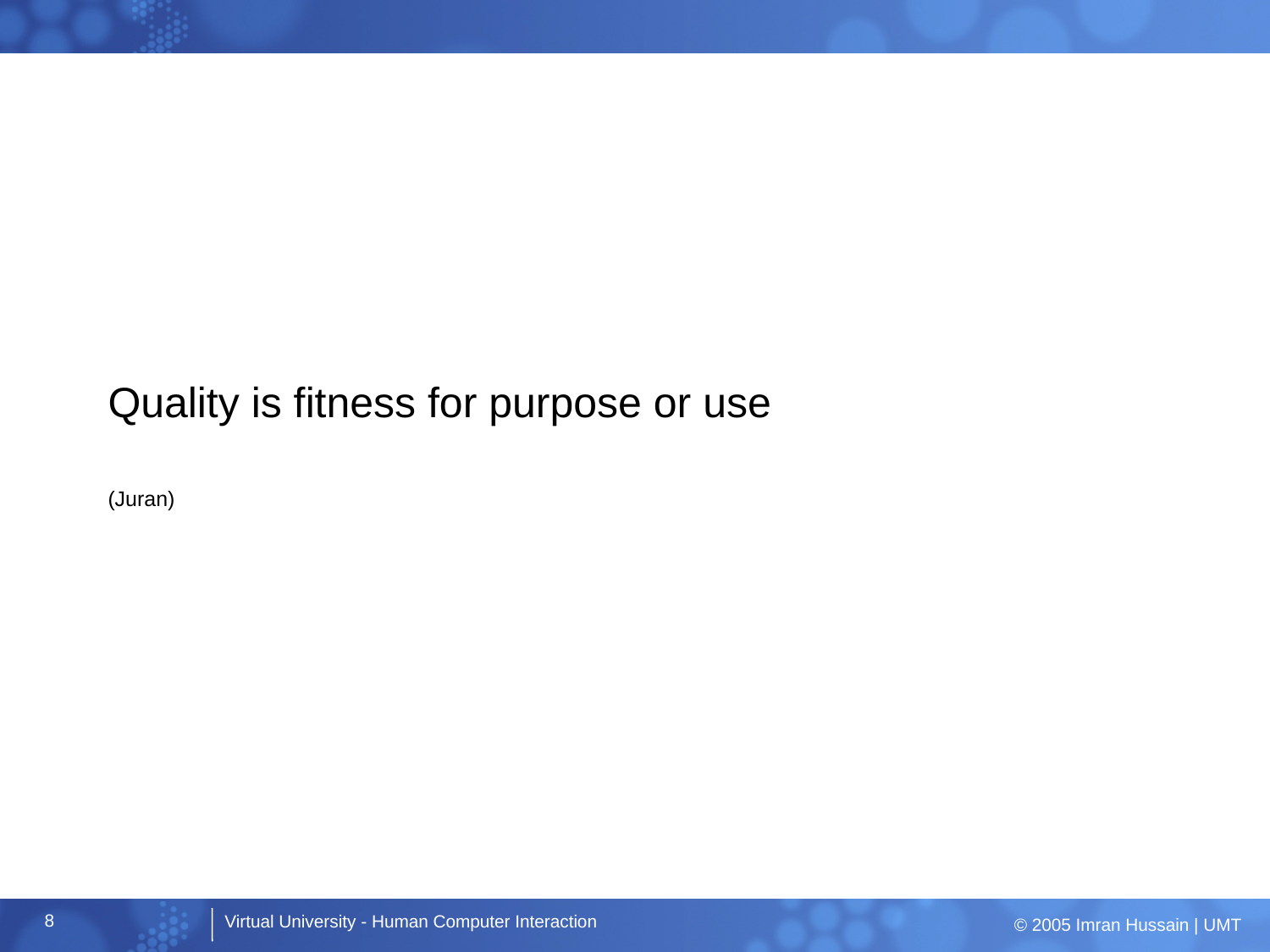

# Quality is fitness for purpose or use (Juran)